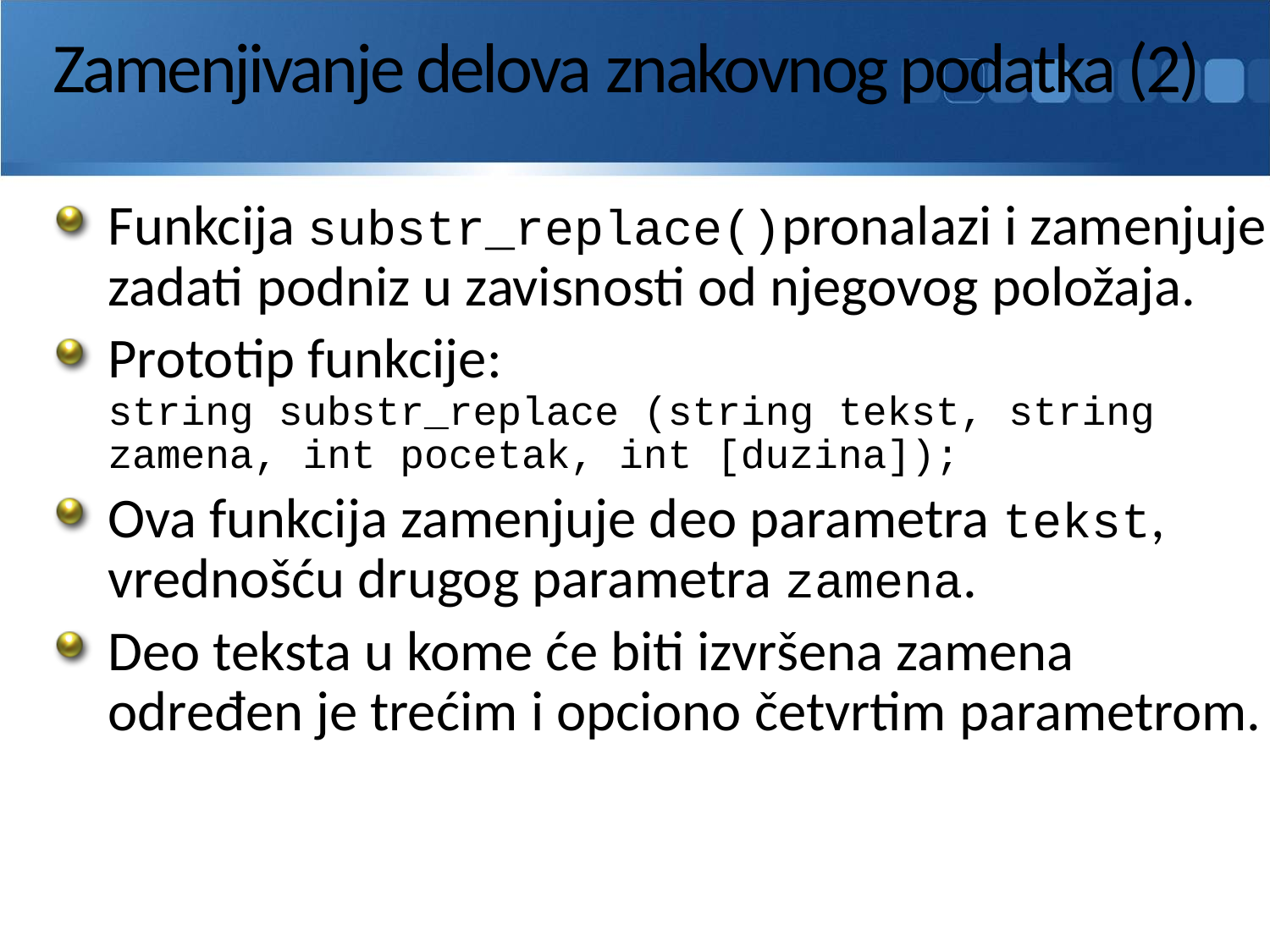

# Zamenjivanje delova znakovnog podatka (2)
Funkcija substr_replace()pronalazi i zamenjuje zadati podniz u zavisnosti od njegovog položaja.
Prototip funkcije:
string substr_replace (string tekst, string zamena, int pocetak, int [duzina]);
Ova funkcija zamenjuje deo parametra tekst, vrednošću drugog parametra zamena.
Deo teksta u kome će biti izvršena zamena određen je trećim i opciono četvrtim parametrom.